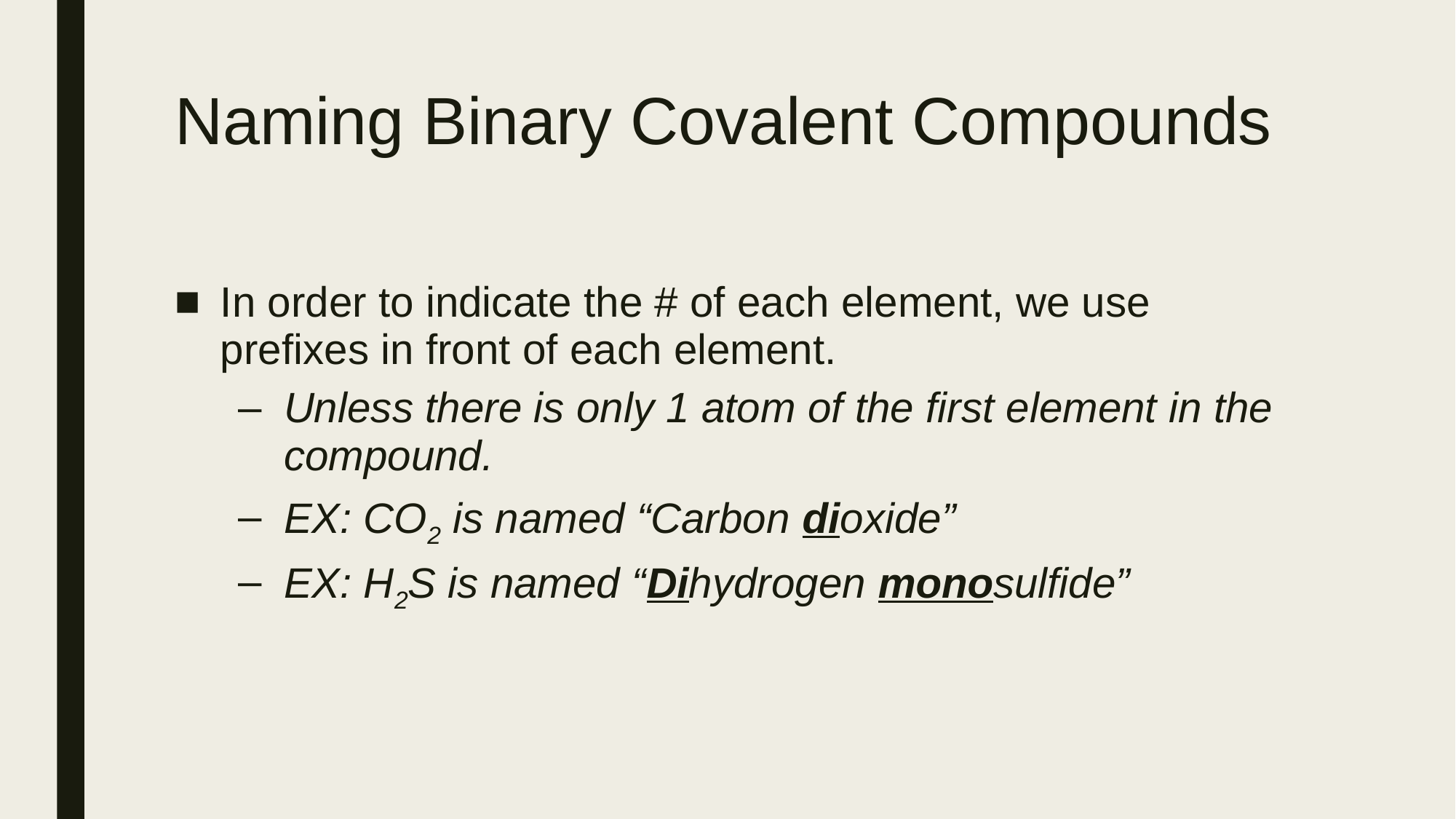

# Naming Binary Covalent Compounds
In order to indicate the # of each element, we use prefixes in front of each element.
Unless there is only 1 atom of the first element in the compound.
EX: CO2 is named “Carbon dioxide”
EX: H2S is named “Dihydrogen monosulfide”